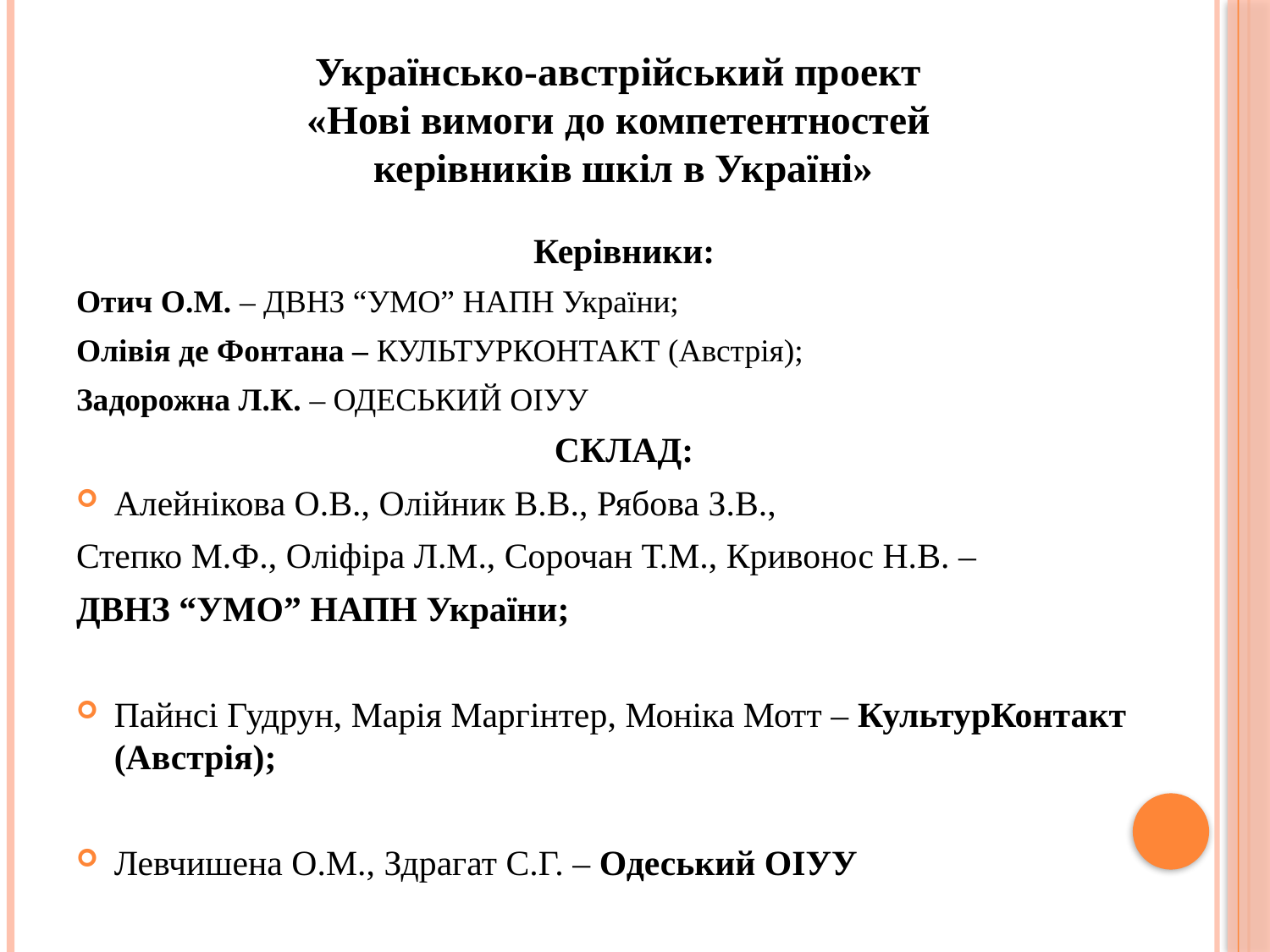

# Українсько-австрійський проект «Нові вимоги до компетентностей керівників шкіл в Україні»
Керівники:
Отич О.М. – ДВНЗ “УМО” НАПН України;
Олівія де Фонтана – КУЛЬТУРКОНТАКТ (Австрія);
Задорожна Л.К. – ОДЕСЬКИЙ ОІУУ
СКЛАД:
Алейнікова О.В., Олійник В.В., Рябова З.В.,
Степко М.Ф., Оліфіра Л.М., Сорочан Т.М., Кривонос Н.В. –
ДВНЗ “УМО” НАПН України;

Пайнсі Гудрун, Марія Маргінтер, Моніка Мотт – КультурКонтакт (Австрія);

Левчишена О.М., Здрагат С.Г. – Одеський ОІУУ